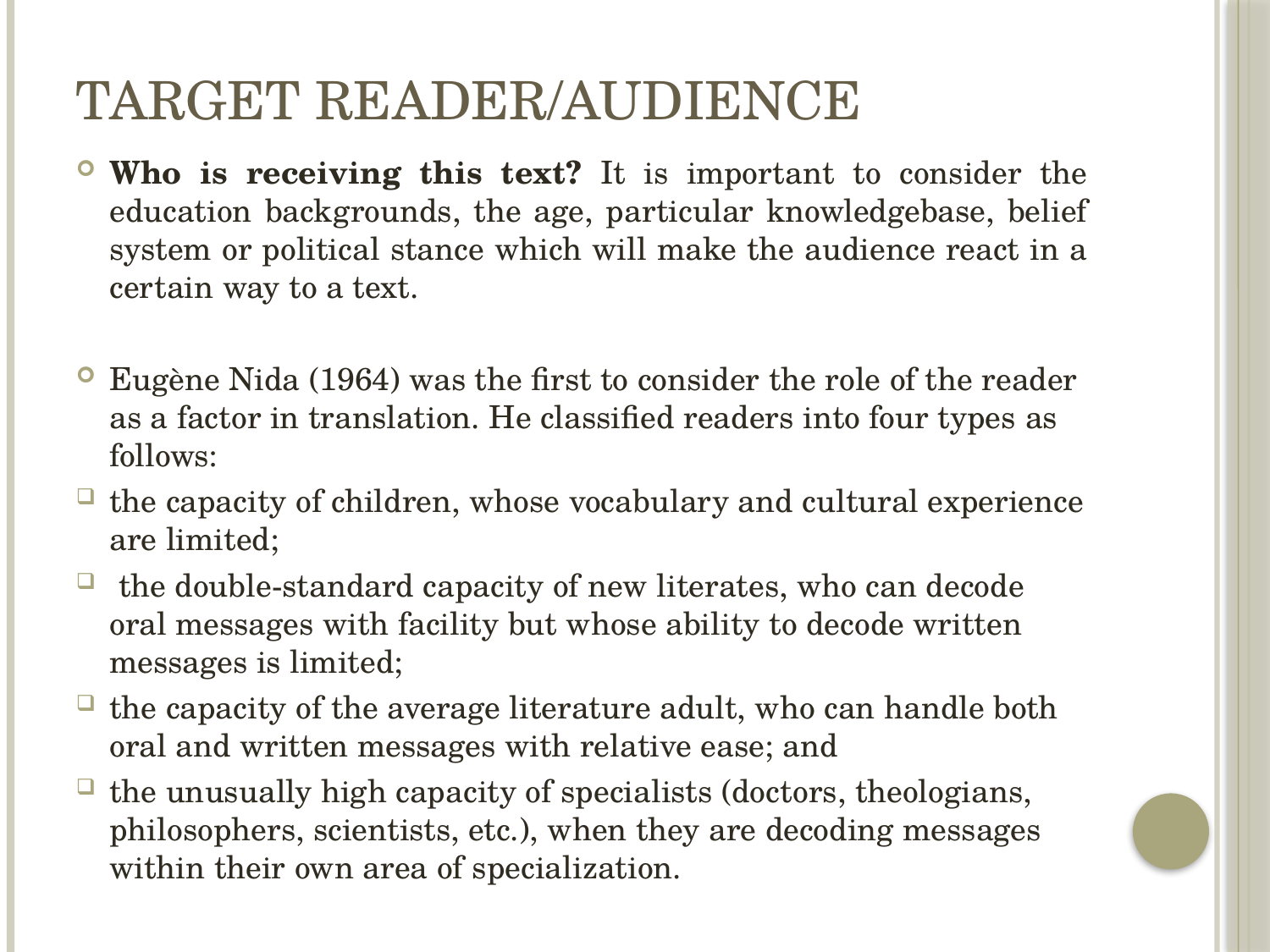

# TARGET READER/AUDIENCE
Who is receiving this text? It is important to consider the education backgrounds, the age, particular knowledgebase, belief system or political stance which will make the audience react in a certain way to a text.

Eugène Nida (1964) was the first to consider the role of the reader as a factor in translation. He classified readers into four types as follows:
the capacity of children, whose vocabulary and cultural experience are limited;
 the double-standard capacity of new literates, who can decode oral messages with facility but whose ability to decode written messages is limited;
the capacity of the average literature adult, who can handle both oral and written messages with relative ease; and
the unusually high capacity of specialists (doctors, theologians, philosophers, scientists, etc.), when they are decoding messages within their own area of specialization.